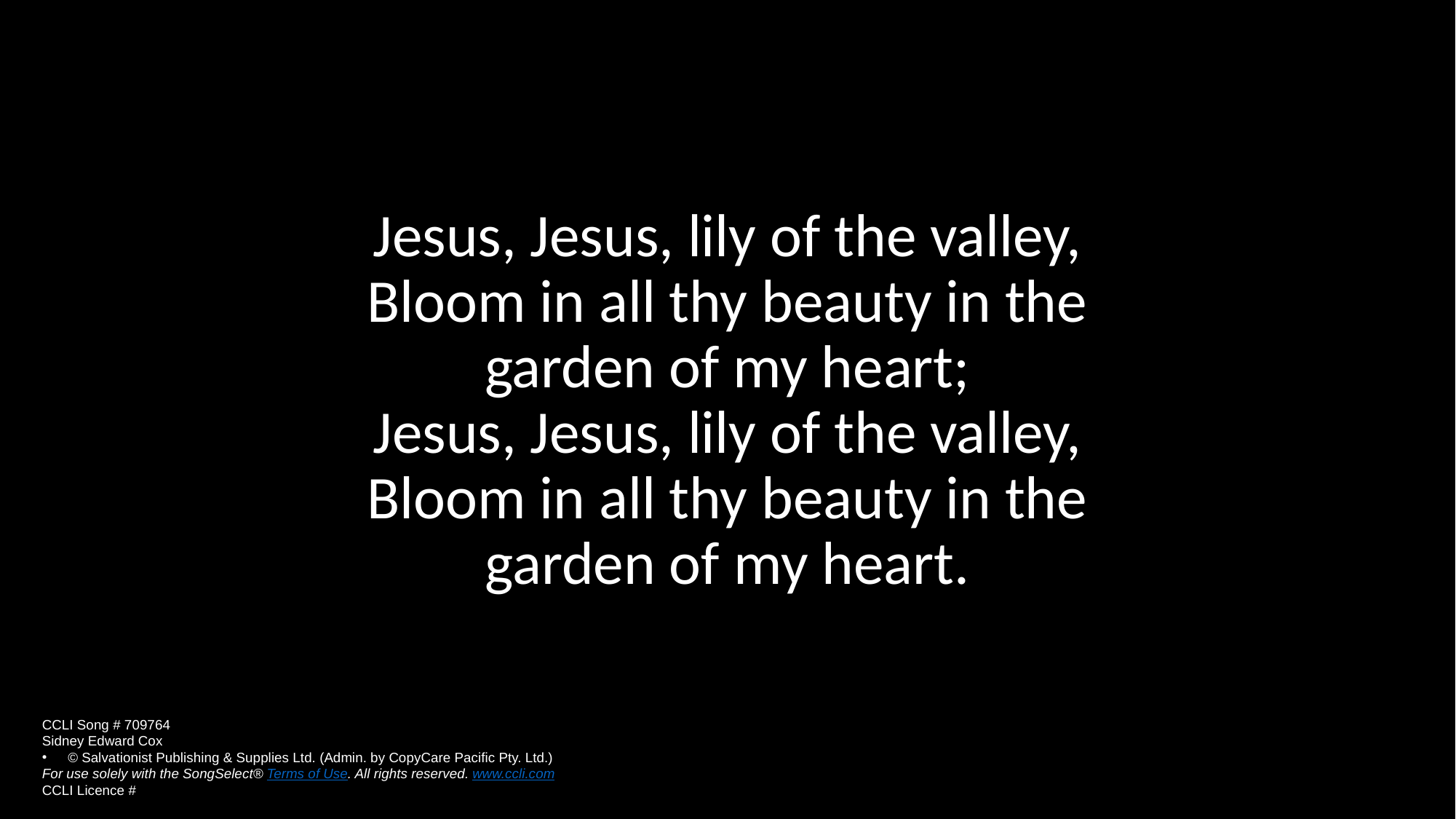

Jesus, Jesus, lily of the valley,
Bloom in all thy beauty in the
garden of my heart;
Jesus, Jesus, lily of the valley,
Bloom in all thy beauty in the
garden of my heart.
CCLI Song # 709764
Sidney Edward Cox
© Salvationist Publishing & Supplies Ltd. (Admin. by CopyCare Pacific Pty. Ltd.)
For use solely with the SongSelect® Terms of Use. All rights reserved. www.ccli.com
CCLI Licence #